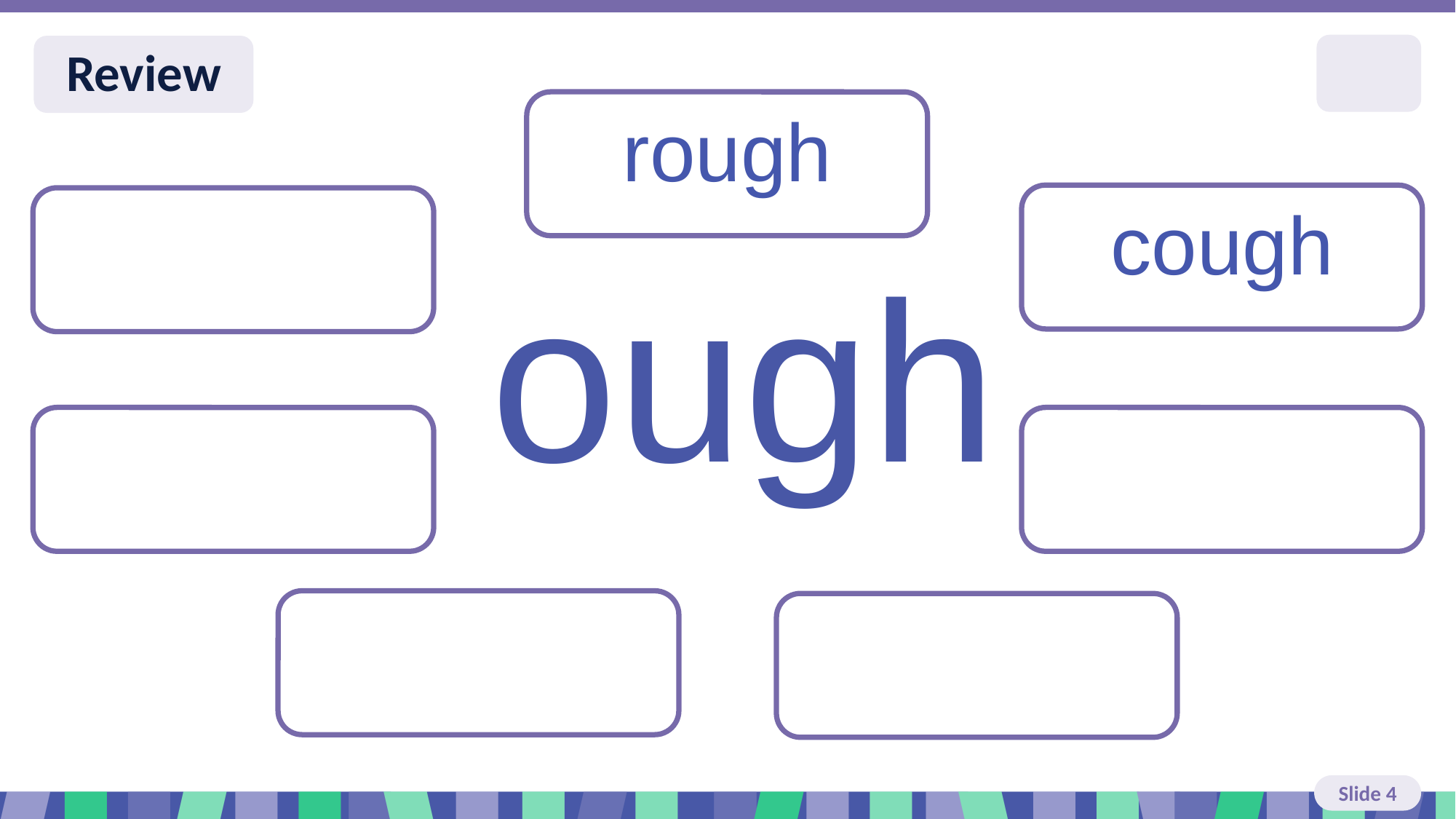

# Slide 4 Review You do

rough

cough

 ough